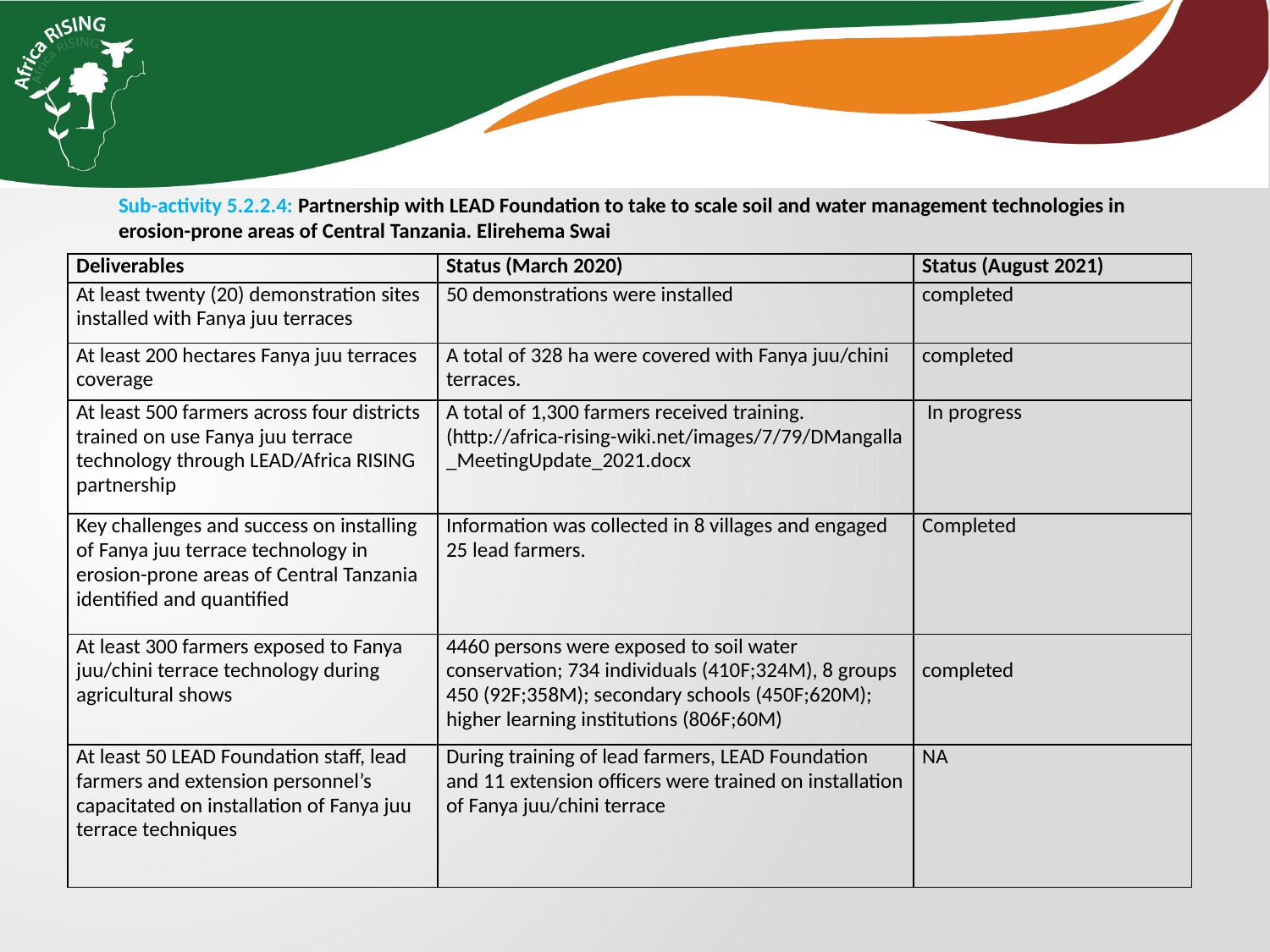

Sub-activity 5.2.2.4: Partnership with LEAD Foundation to take to scale soil and water management technologies in erosion-prone areas of Central Tanzania. Elirehema Swai

| Deliverables | Status (March 2020) | Status (August 2021) |
| --- | --- | --- |
| At least twenty (20) demonstration sites installed with Fanya juu terraces | 50 demonstrations were installed | completed |
| At least 200 hectares Fanya juu terraces coverage | A total of 328 ha were covered with Fanya juu/chini terraces. | completed |
| At least 500 farmers across four districts trained on use Fanya juu terrace technology through LEAD/Africa RISING partnership | A total of 1,300 farmers received training. (http://africa-rising-wiki.net/images/7/79/DMangalla\_MeetingUpdate\_2021.docx | In progress |
| Key challenges and success on installing of Fanya juu terrace technology in erosion-prone areas of Central Tanzania identified and quantified | Information was collected in 8 villages and engaged 25 lead farmers. | Completed |
| At least 300 farmers exposed to Fanya juu/chini terrace technology during agricultural shows | 4460 persons were exposed to soil water conservation; 734 individuals (410F;324M), 8 groups 450 (92F;358M); secondary schools (450F;620M); higher learning institutions (806F;60M) | completed |
| At least 50 LEAD Foundation staff, lead farmers and extension personnel’s capacitated on installation of Fanya juu terrace techniques | During training of lead farmers, LEAD Foundation and 11 extension officers were trained on installation of Fanya juu/chini terrace | NA |